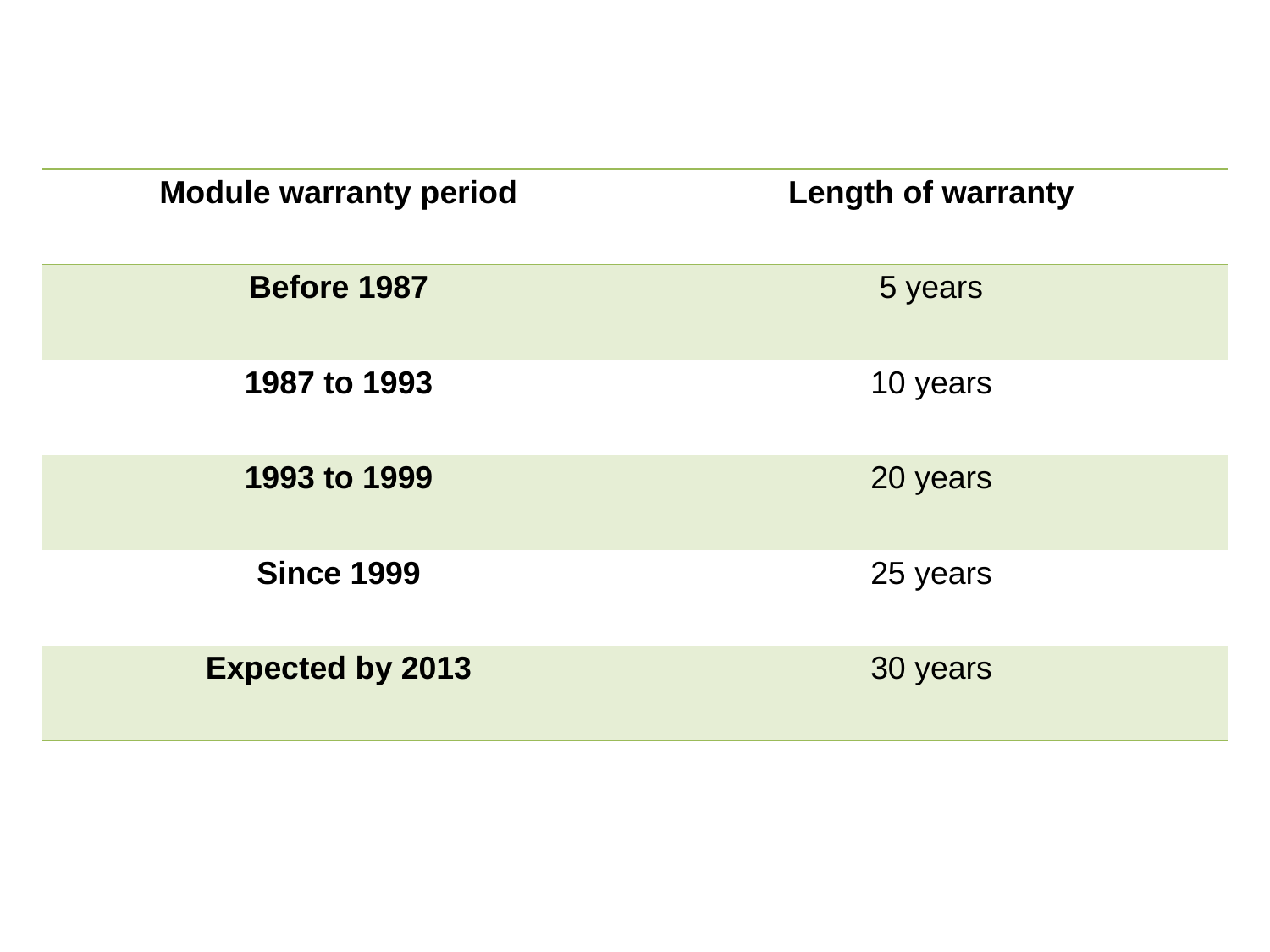

| Module warranty period | Length of warranty |
| --- | --- |
| Before 1987 | 5 years |
| 1987 to 1993 | 10 years |
| 1993 to 1999 | 20 years |
| Since 1999 | 25 years |
| Expected by 2013 | 30 years |